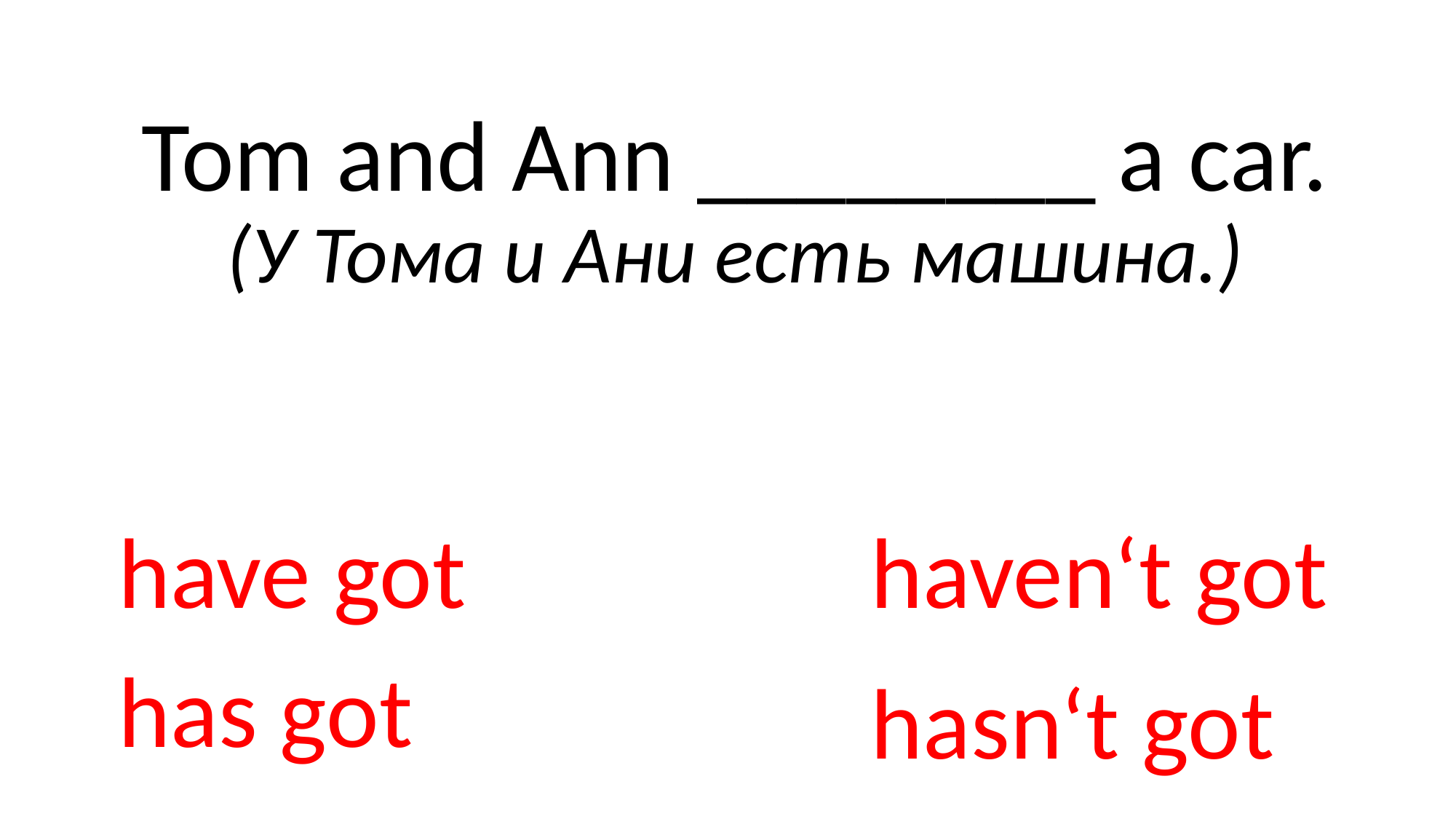

# Tom and Ann ________ a car. (У Тома и Ани есть машина.)
have got
haven‘t got
has got
hasn‘t got